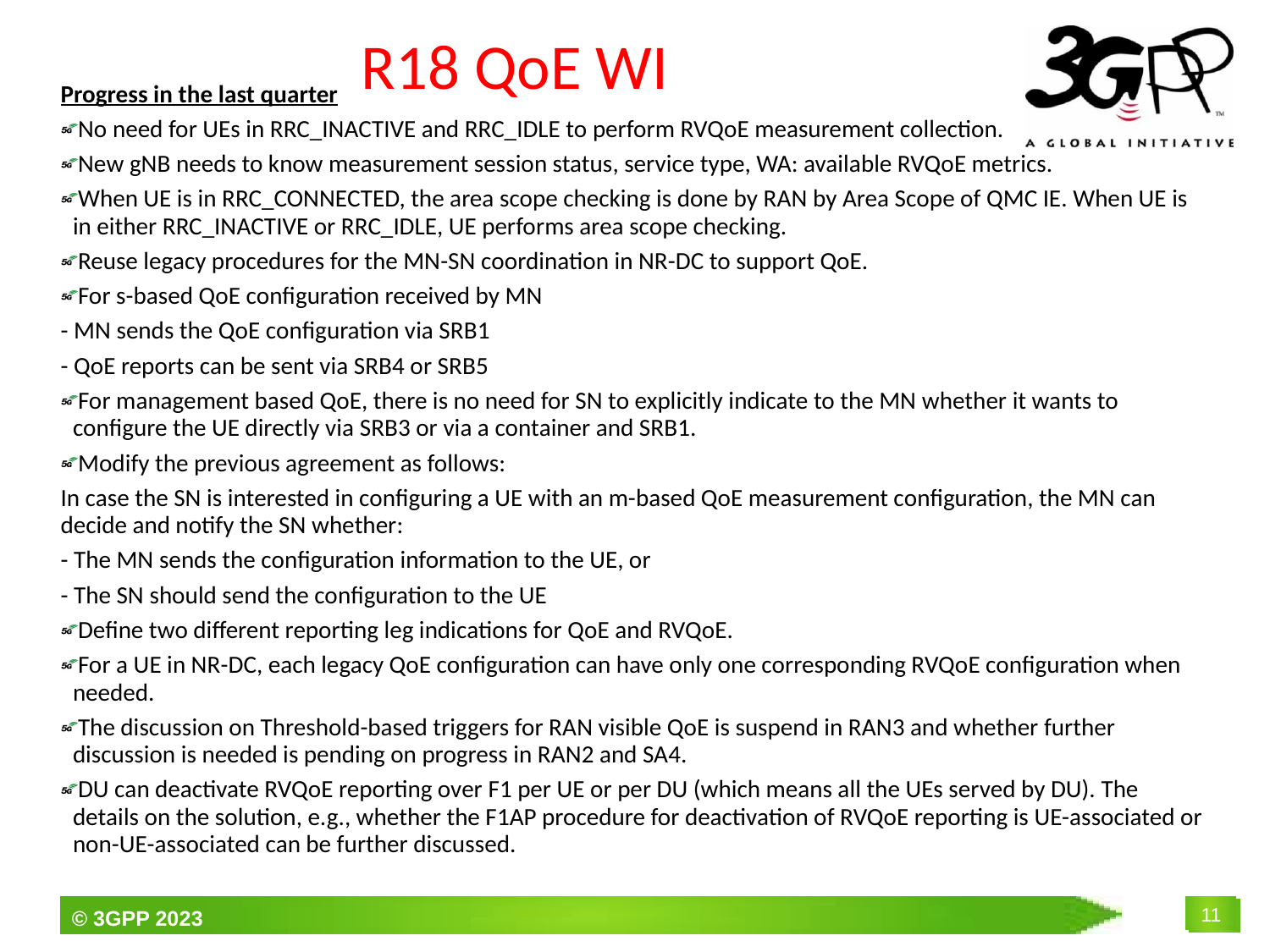

# R18 QoE WI
Progress in the last quarter
No need for UEs in RRC_INACTIVE and RRC_IDLE to perform RVQoE measurement collection.
New gNB needs to know measurement session status, service type, WA: available RVQoE metrics.
When UE is in RRC_CONNECTED, the area scope checking is done by RAN by Area Scope of QMC IE. When UE is in either RRC_INACTIVE or RRC_IDLE, UE performs area scope checking.
Reuse legacy procedures for the MN-SN coordination in NR-DC to support QoE.
For s-based QoE configuration received by MN
- MN sends the QoE configuration via SRB1
- QoE reports can be sent via SRB4 or SRB5
For management based QoE, there is no need for SN to explicitly indicate to the MN whether it wants to configure the UE directly via SRB3 or via a container and SRB1.
Modify the previous agreement as follows:
In case the SN is interested in configuring a UE with an m-based QoE measurement configuration, the MN can decide and notify the SN whether:
- The MN sends the configuration information to the UE, or
- The SN should send the configuration to the UE
Define two different reporting leg indications for QoE and RVQoE.
For a UE in NR-DC, each legacy QoE configuration can have only one corresponding RVQoE configuration when needed.
The discussion on Threshold-based triggers for RAN visible QoE is suspend in RAN3 and whether further discussion is needed is pending on progress in RAN2 and SA4.
DU can deactivate RVQoE reporting over F1 per UE or per DU (which means all the UEs served by DU). The details on the solution, e.g., whether the F1AP procedure for deactivation of RVQoE reporting is UE-associated or non-UE-associated can be further discussed.
11